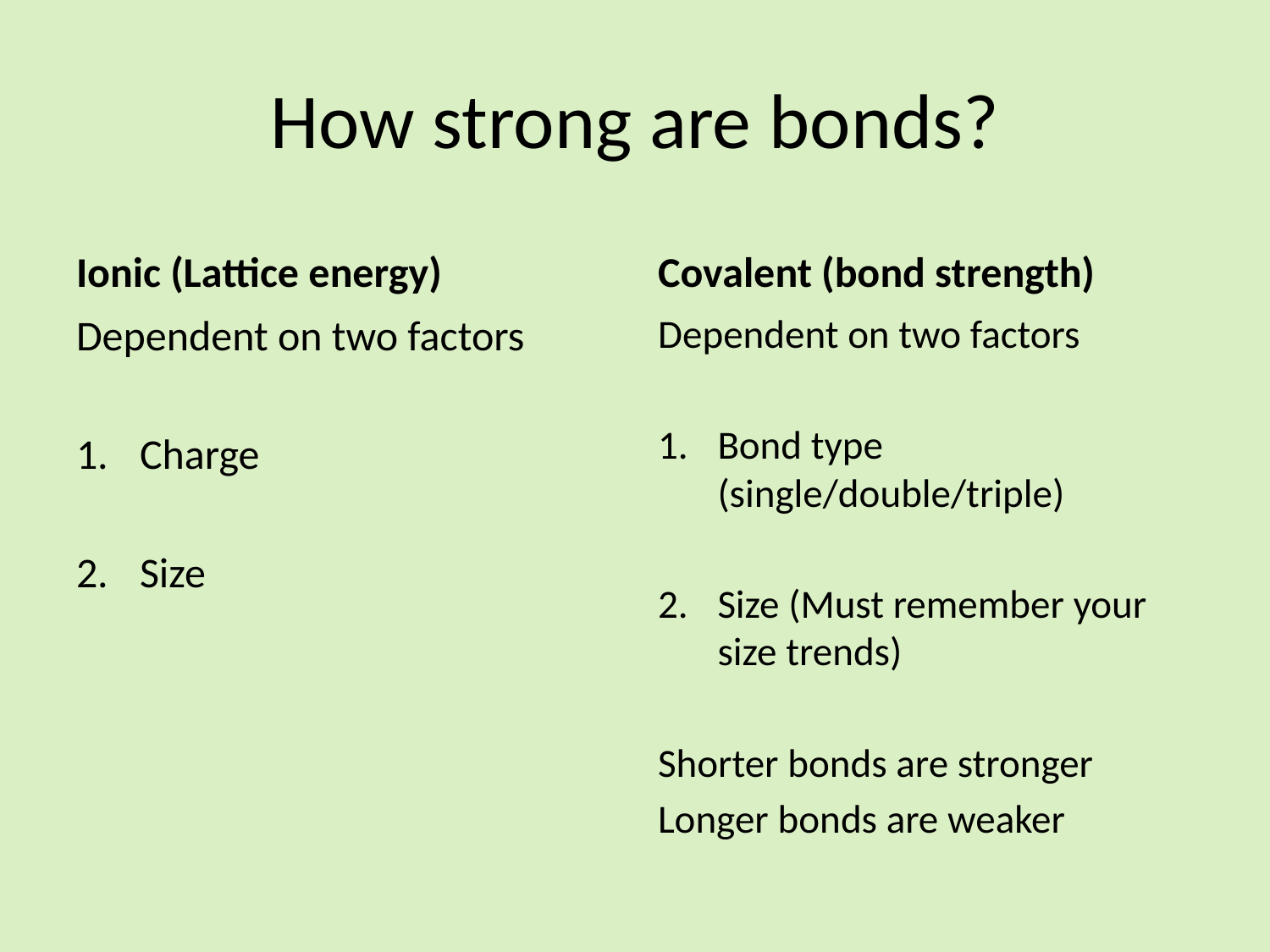

# How strong are bonds?
Ionic (Lattice energy)
Covalent (bond strength)
Dependent on two factors

Charge

Size
Dependent on two factors

Bond type (single/double/triple)

Size (Must remember your size trends)

Shorter bonds are stronger
Longer bonds are weaker